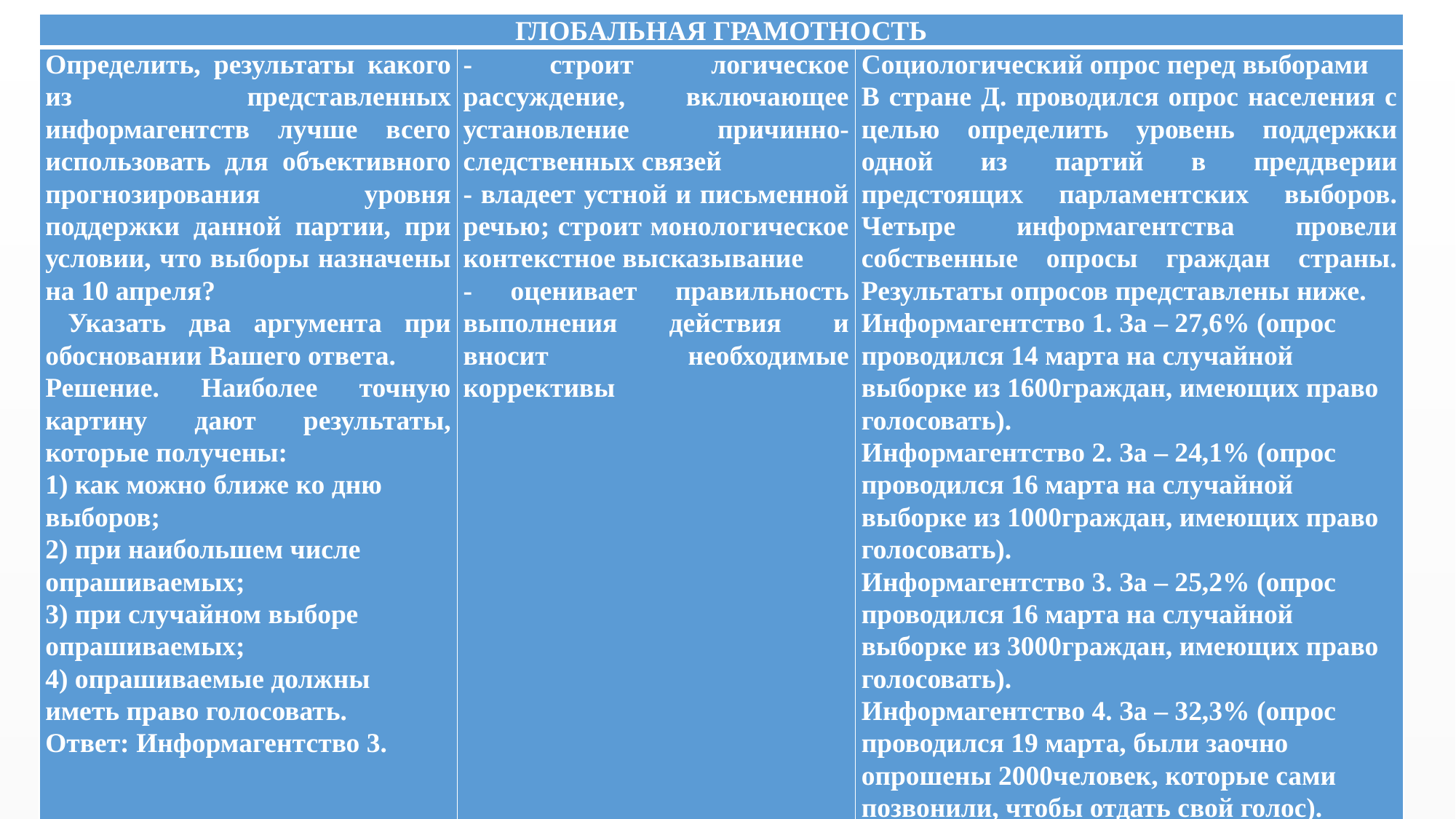

| ГЛОБАЛЬНАЯ ГРАМОТНОСТЬ |  |  |
| --- | --- | --- |
| Определить, результаты какого из представленных информагентств лучше всего использовать для объективного прогнозирования уровня поддержки данной партии, при условии, что выборы назначены на 10 апреля? Указать два аргумента при обосновании Вашего ответа. Решение. Наиболее точную картину дают результаты, которые получены: 1) как можно ближе ко дню выборов; 2) при наибольшем числе опрашиваемых; 3) при случайном выборе опрашиваемых; 4) опрашиваемые должны иметь право голосовать. Ответ: Информагентство 3. | - строит логическое рассуждение, включающее установление причинно-следственных связей - владеет устной и письменной речью; строит монологическое контекстное высказывание - оценивает правильность выполнения действия и вносит необходимые коррективы | Социологический опрос перед выборами В стране Д. проводился опрос населения с целью определить уровень поддержки одной из партий в преддверии предстоящих парламентских выборов. Четыре информагентства провели собственные опросы граждан страны. Результаты опросов представлены ниже. Информагентство 1. За – 27,6% (опрос проводился 14 марта на случайной выборке из 1600граждан, имеющих право голосовать). Информагентство 2. За – 24,1% (опрос проводился 16 марта на случайной выборке из 1000граждан, имеющих право голосовать). Информагентство 3. За – 25,2% (опрос проводился 16 марта на случайной выборке из 3000граждан, имеющих право голосовать). Информагентство 4. За – 32,3% (опрос проводился 19 марта, были заочно опрошены 2000человек, которые сами позвонили, чтобы отдать свой голос). |
#